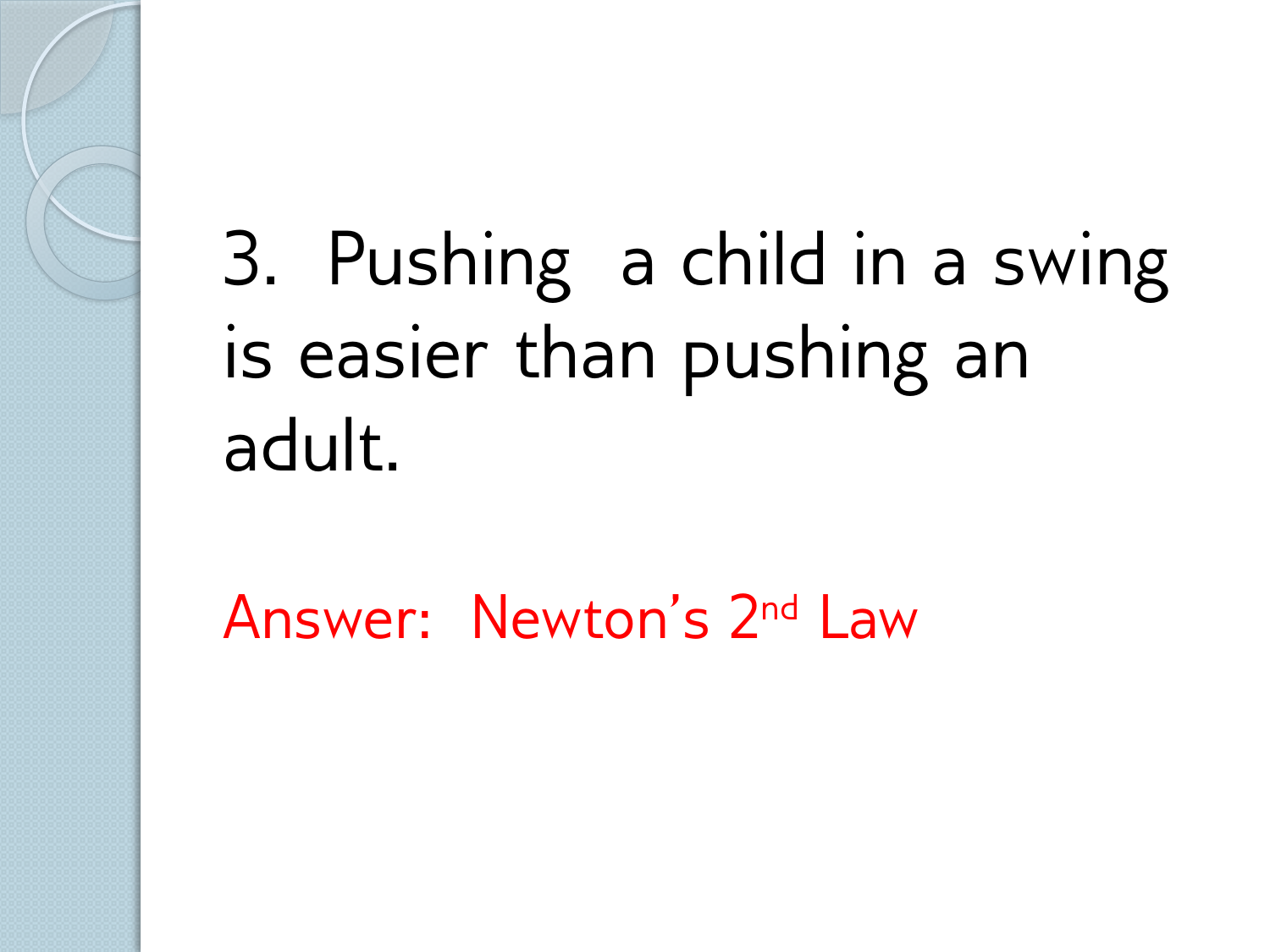

#
3.  Pushing  a child in a swing is easier than pushing an adult.

Answer:  Newton’s 2nd Law